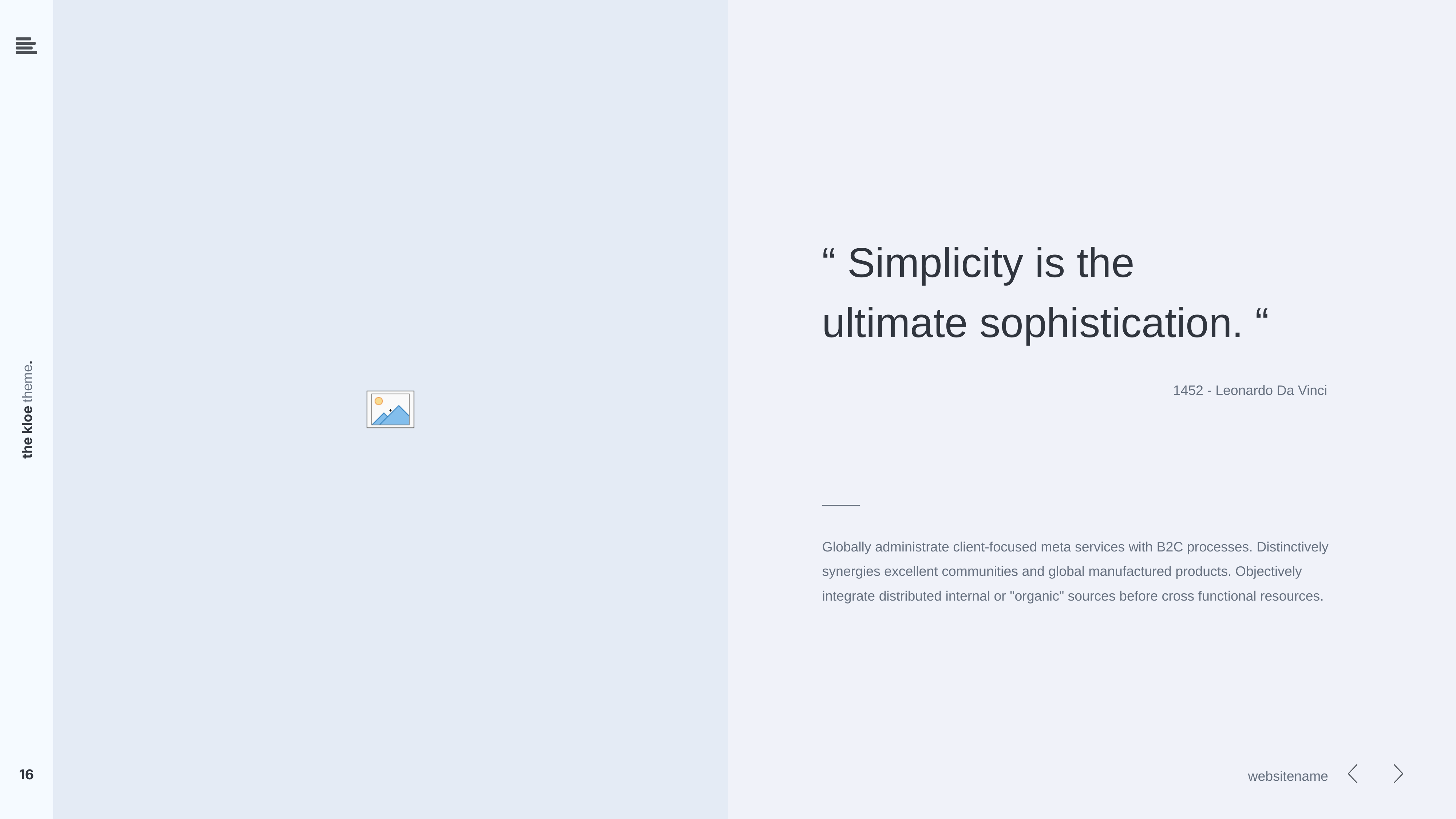

“ Simplicity is the
ultimate sophistication. “
1452 - Leonardo Da Vinci
Globally administrate client-focused meta services with B2C processes. Distinctively
synergies excellent communities and global manufactured products. Objectively
integrate distributed internal or "organic" sources before cross functional resources.
16